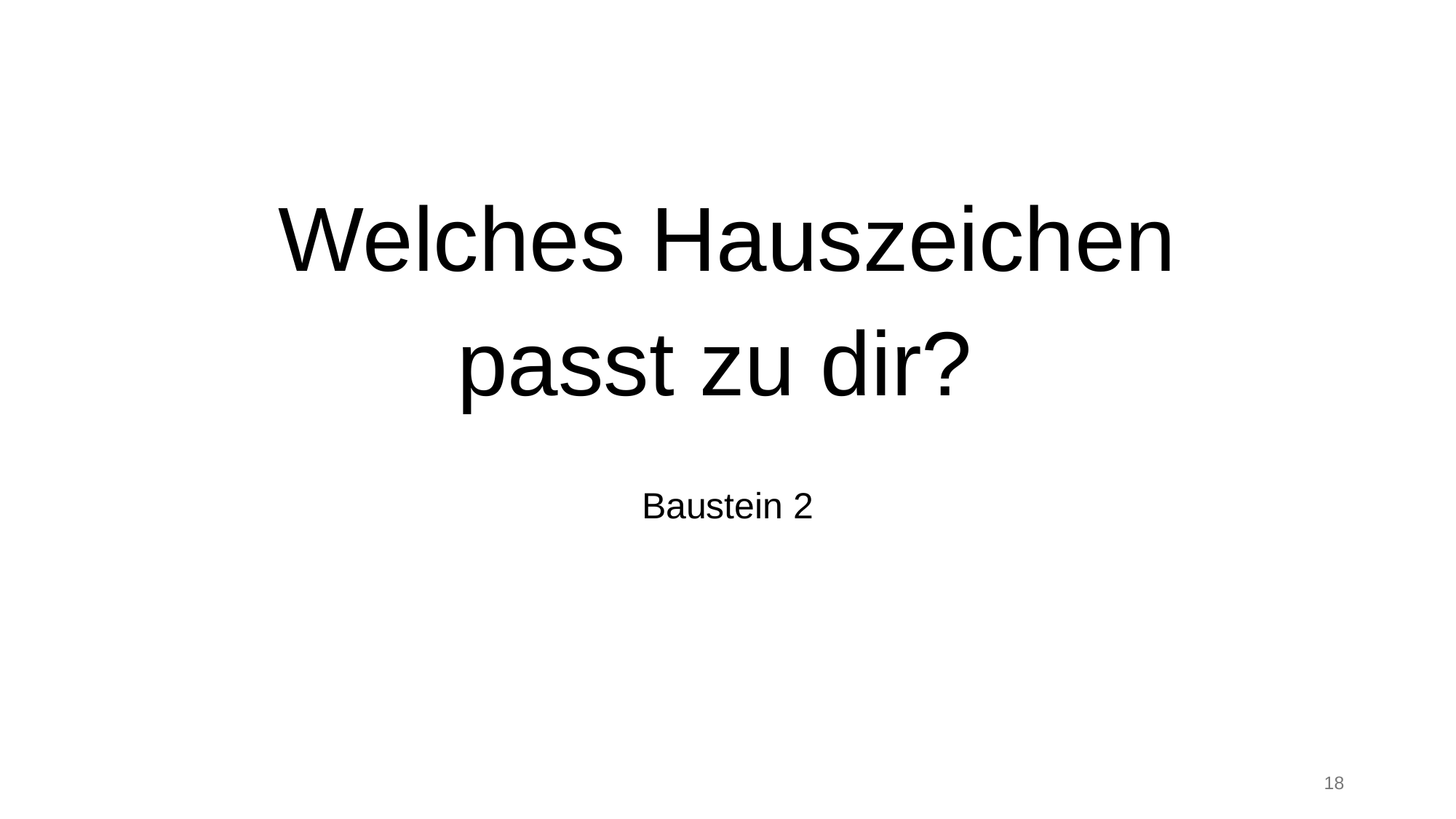

# Welches Hauszeichen passt zu dir?

Baustein 2
18